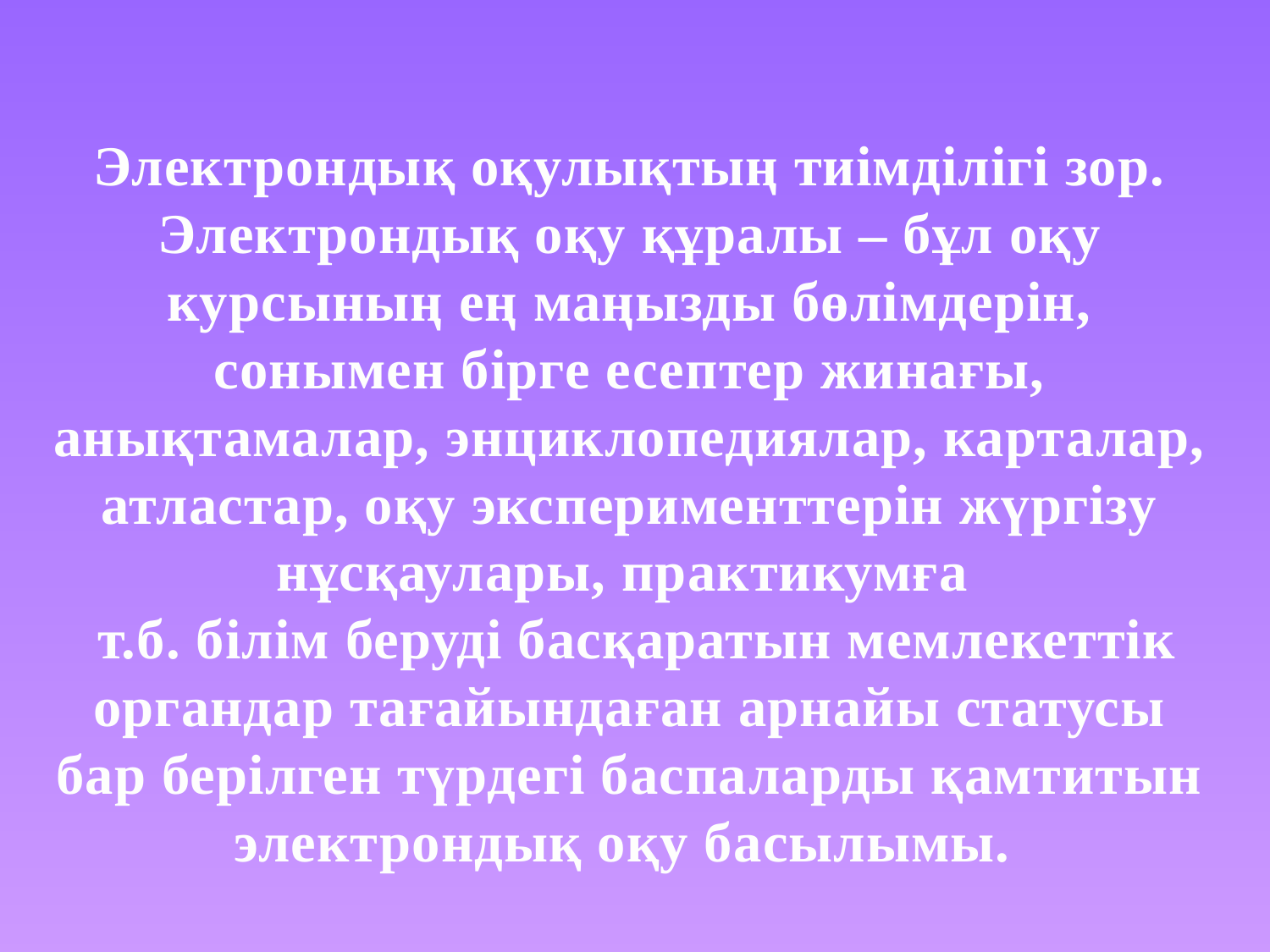

Электрондық оқулықтың тиімділігі зор. Электрондық оқу құралы – бұл оқу курсының ең маңызды бөлімдерін, сонымен бірге есептер жинағы, анықтамалар, энциклопедиялар, карталар, атластар, оқу эксперименттерін жүргізу нұсқаулары, практикумға
 т.б. білім беруді басқаратын мемлекеттік органдар тағайындаған арнайы статусы бар берілген түрдегі баспаларды қамтитын электрондық оқу басылымы.